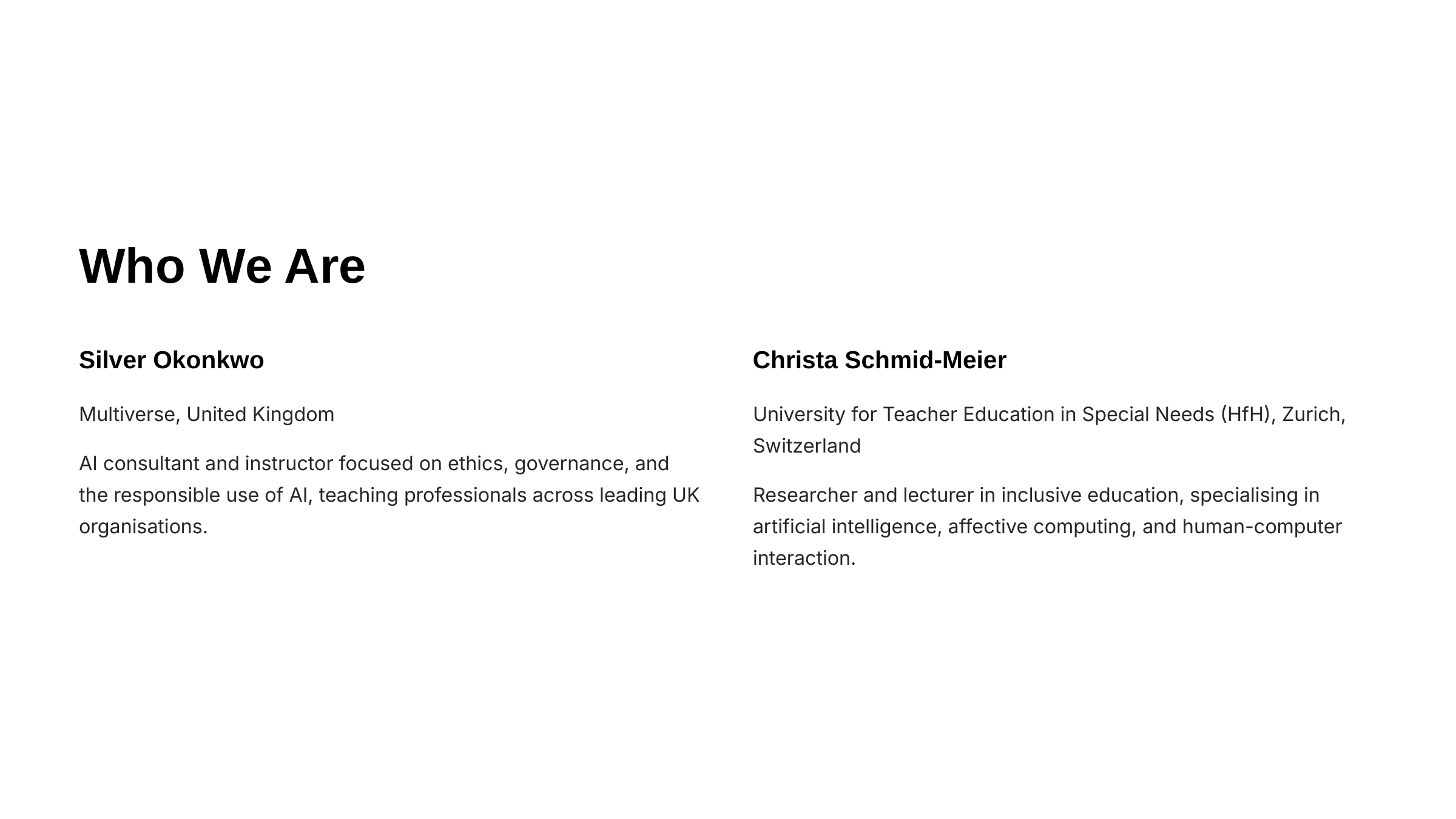

Who We Are
Silver Okonkwo
Christa Schmid-Meier
Multiverse, United Kingdom
University for Teacher Education in Special Needs (HfH), Zurich, Switzerland
AI consultant and instructor focused on ethics, governance, and the responsible use of AI, teaching professionals across leading UK organisations.
Researcher and lecturer in inclusive education, specialising in artificial intelligence, affective computing, and human-computer interaction.